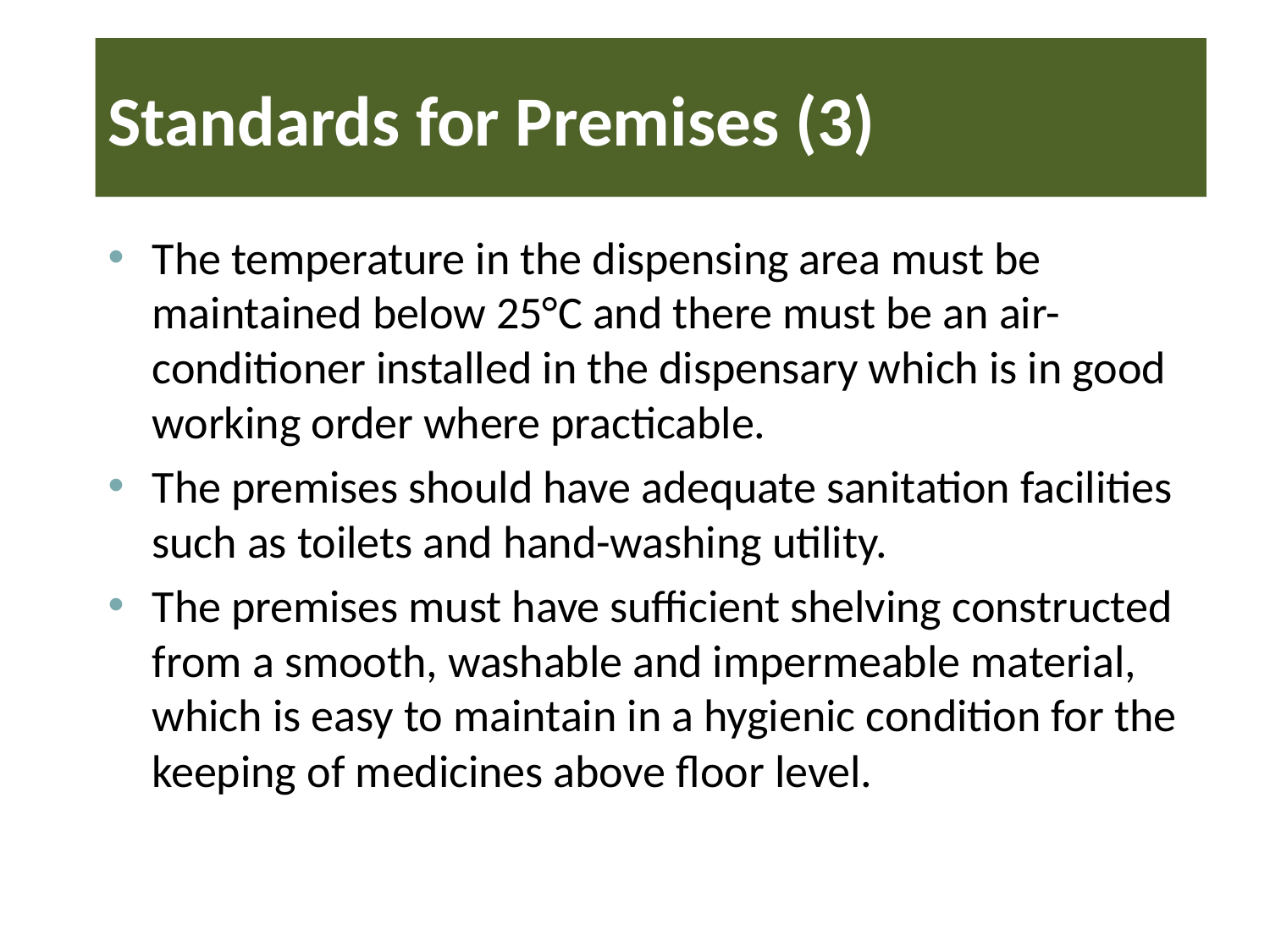

# Standards for Premises (3)
The temperature in the dispensing area must be maintained below 25°C and there must be an air-conditioner installed in the dispensary which is in good working order where practicable.
The premises should have adequate sanitation facilities such as toilets and hand-washing utility.
The premises must have sufficient shelving constructed from a smooth, washable and impermeable material, which is easy to maintain in a hygienic condition for the keeping of medicines above floor level.